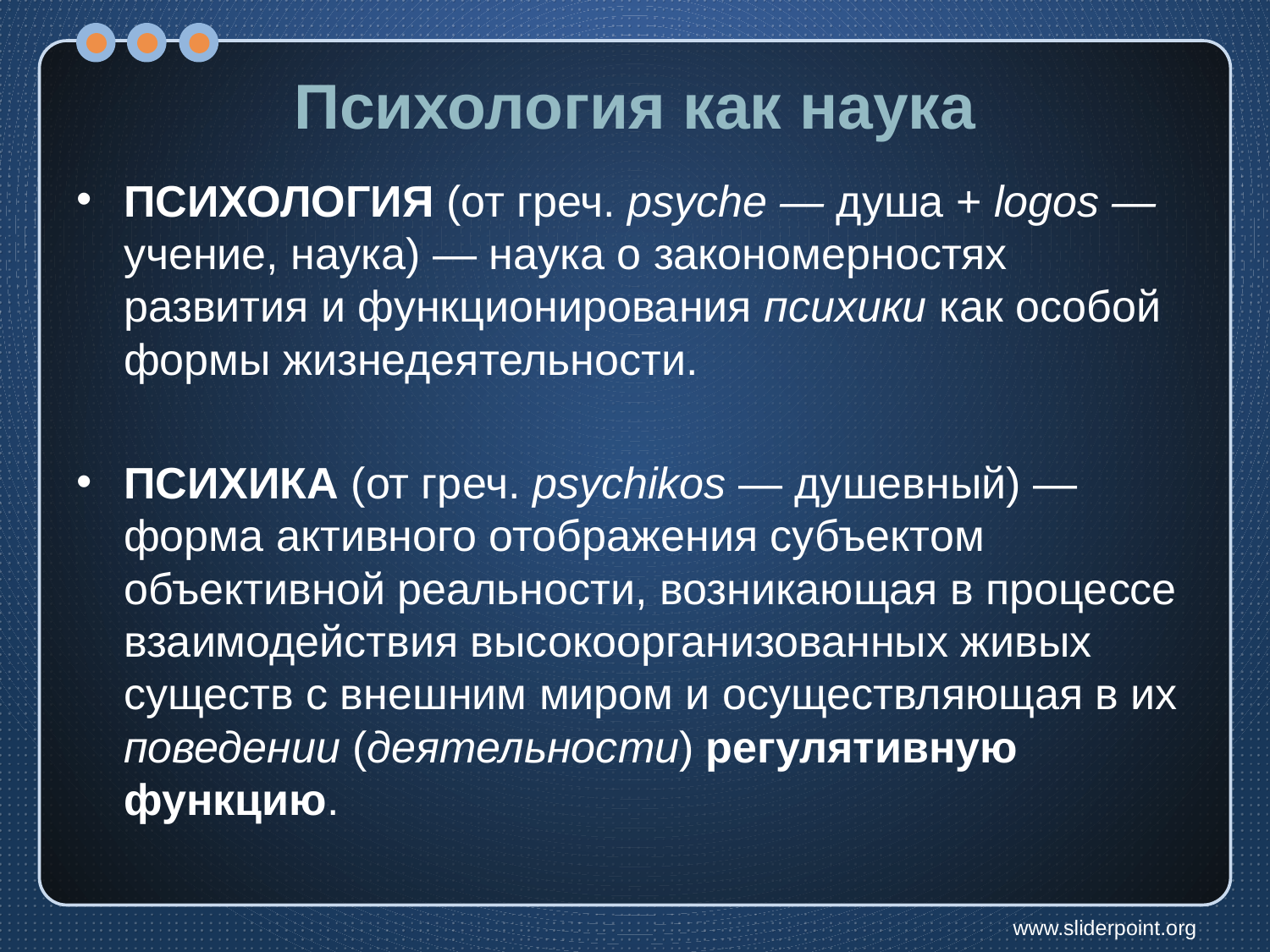

# Психология как наука
ПСИХОЛОГИЯ (от греч. psyche — душа + logos — учение, наука) — наука о закономерностях развития и функционирования психики как особой формы жизнедеятельности.

ПСИХИКА (от греч. psychikos — душевный) — форма активного отображения субъектом объективной реальности, возникающая в процессе взаимодействия высокоорганизованных живых существ с внешним миром и осуществляющая в их поведении (деятельности) регулятивную функцию.
www.sliderpoint.org